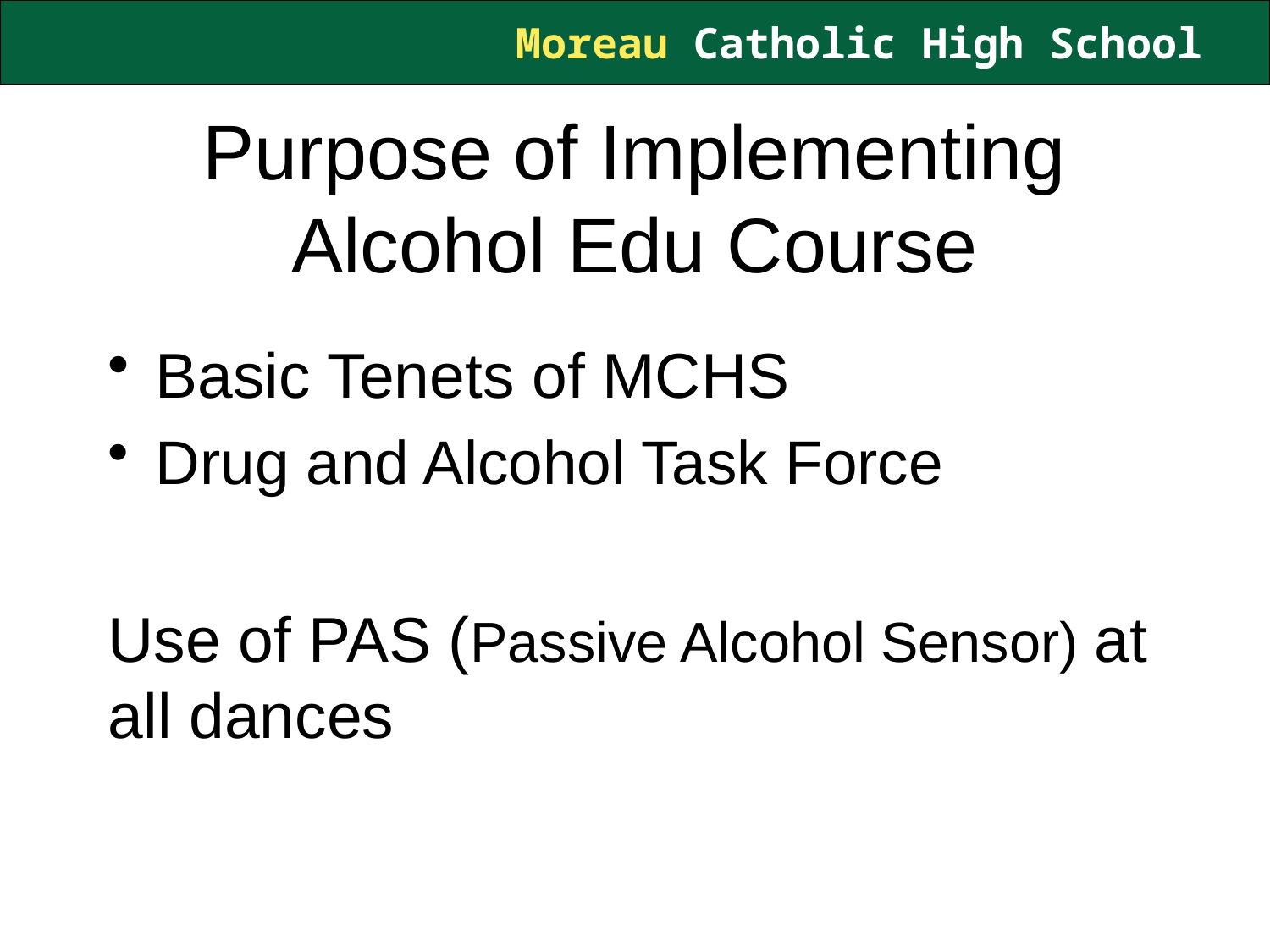

# Purpose of Implementing Alcohol Edu Course
Basic Tenets of MCHS
Drug and Alcohol Task Force

Use of PAS (Passive Alcohol Sensor) at all dances